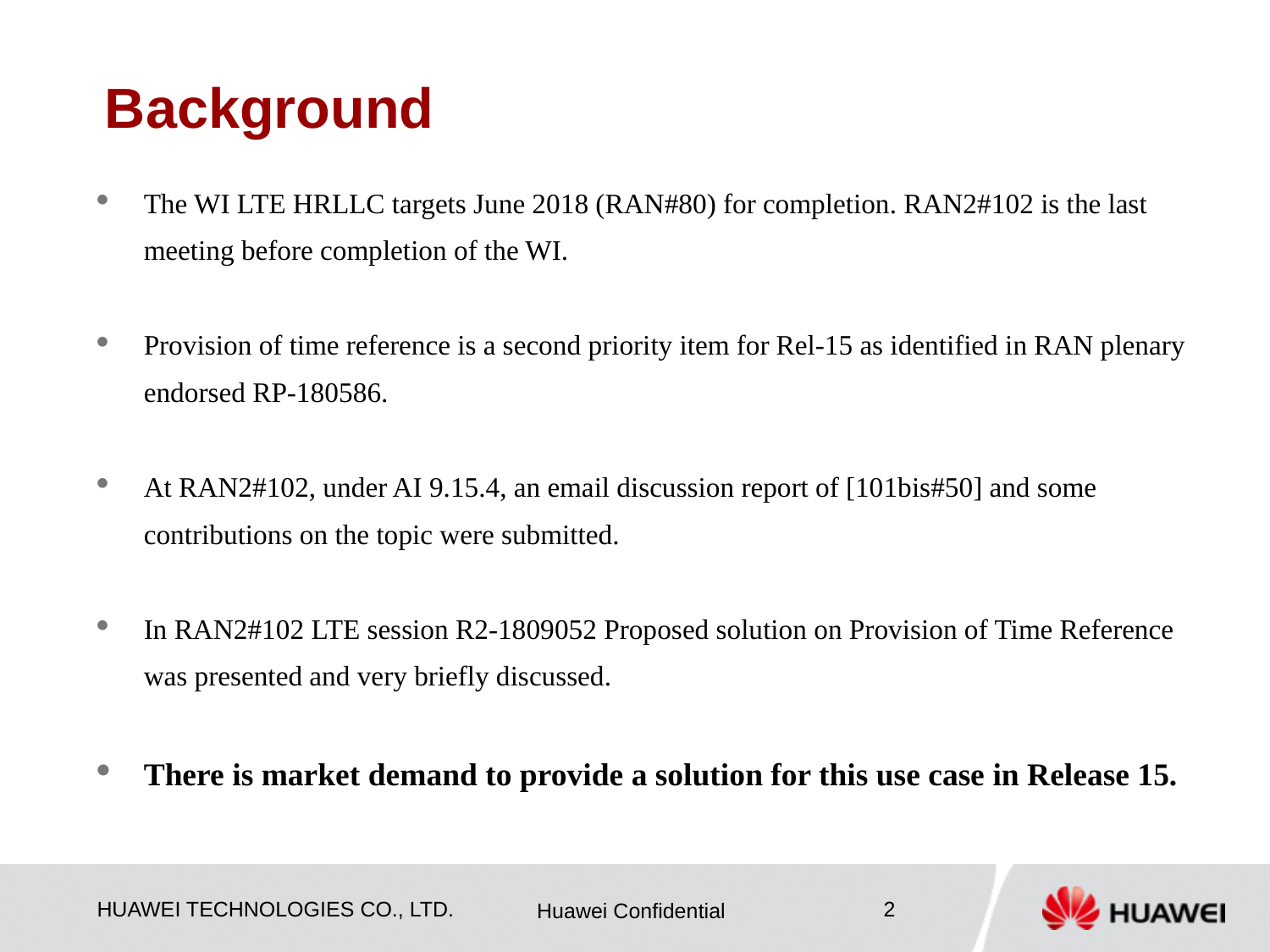

# Background
The WI LTE HRLLC targets June 2018 (RAN#80) for completion. RAN2#102 is the last meeting before completion of the WI.

Provision of time reference is a second priority item for Rel-15 as identified in RAN plenary endorsed RP-180586.

At RAN2#102, under AI 9.15.4, an email discussion report of [101bis#50] and some contributions on the topic were submitted.

In RAN2#102 LTE session R2-1809052 Proposed solution on Provision of Time Reference was presented and very briefly discussed.

There is market demand to provide a solution for this use case in Release 15.